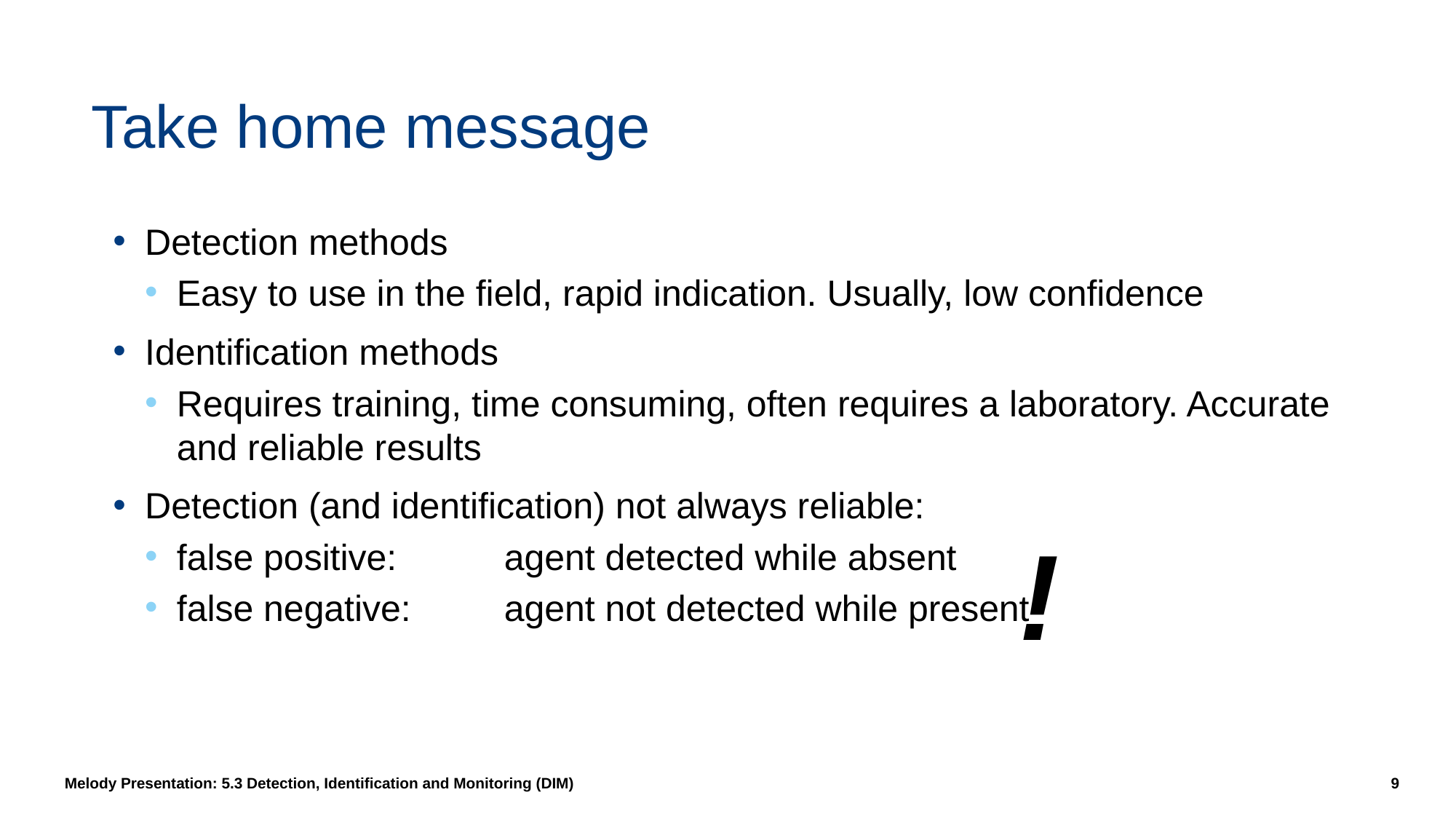

# Take home message
Detection methods
Easy to use in the field, rapid indication. Usually, low confidence
Identification methods
Requires training, time consuming, often requires a laboratory. Accurate and reliable results
Detection (and identification) not always reliable:
false positive: 	agent detected while absent
false negative:	agent not detected while present
!
Melody Presentation: 5.3 Detection, Identification and Monitoring (DIM)
9